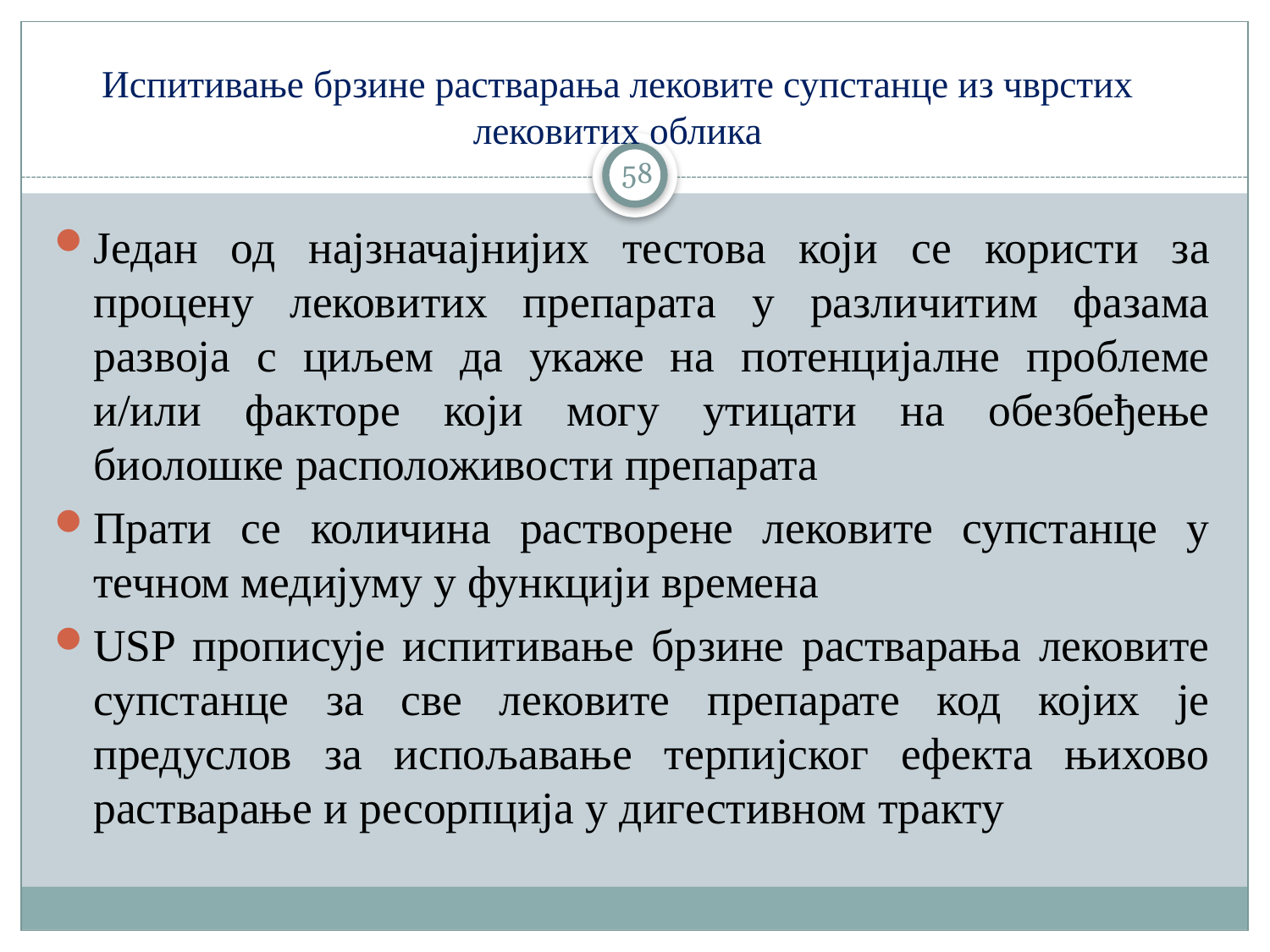

# Испитивање брзине растварања лековите супстанце из чврстих лековитих облика
58
Један од најзначајнијих тестова који се користи за процену лековитих препарата у различитим фазама развоја с циљем да укаже на потенцијалне проблеме и/или факторе који могу утицати на обезбеђење биолошке расположивости препарата
Прати се количина растворене лековите супстанце у течном медијуму у функцији времена
USP прописује испитивање брзине растварања лековите супстанце за све лековите препарате код којих је предуслов за испољавање терпијског ефекта њихово растварање и ресорпција у дигестивном тракту